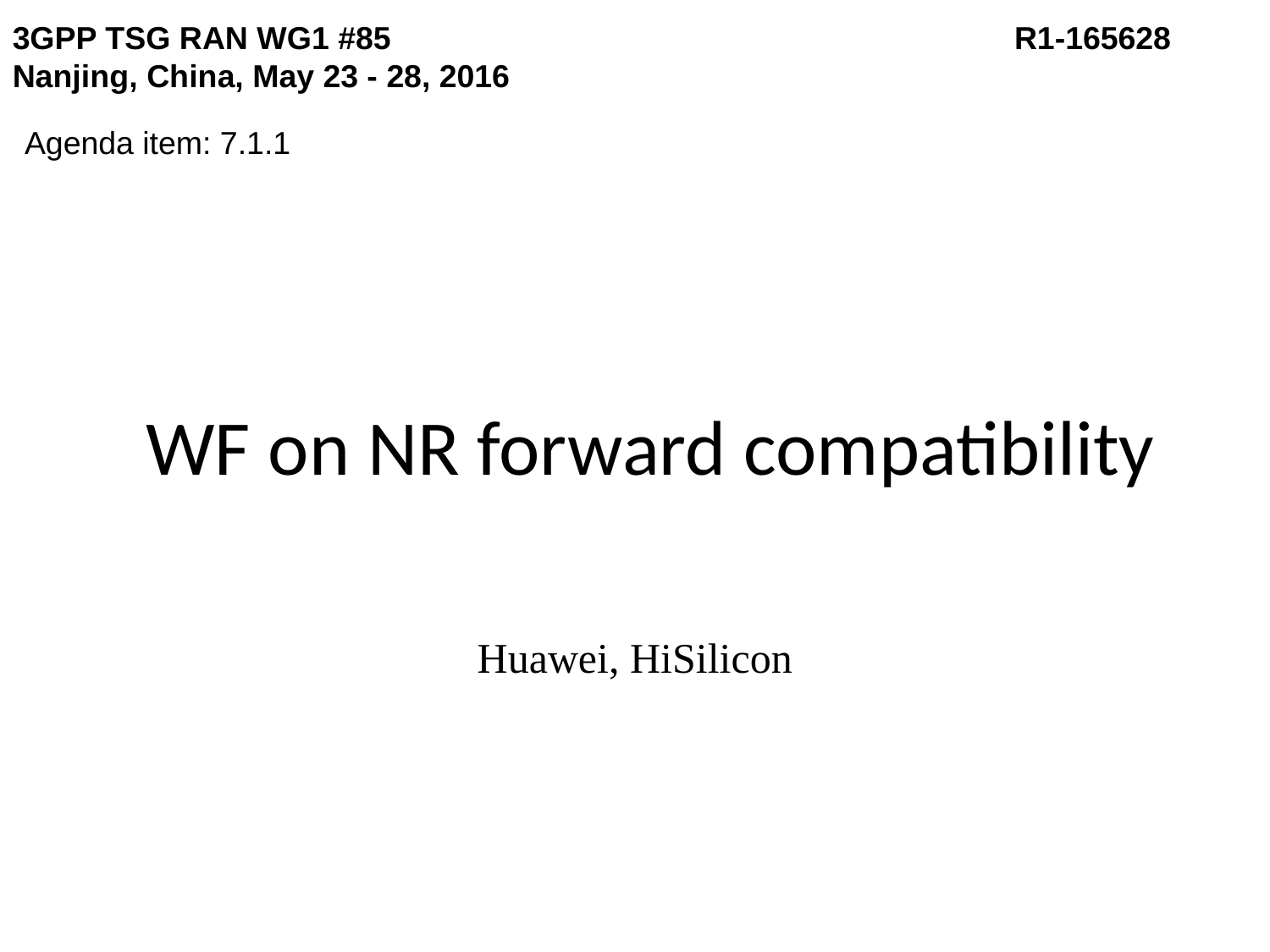

3GPP TSG RAN WG1 #85	             			                           R1-165628
Nanjing, China, May 23 - 28, 2016
Agenda item: 7.1.1
# WF on NR forward compatibility
Huawei, HiSilicon